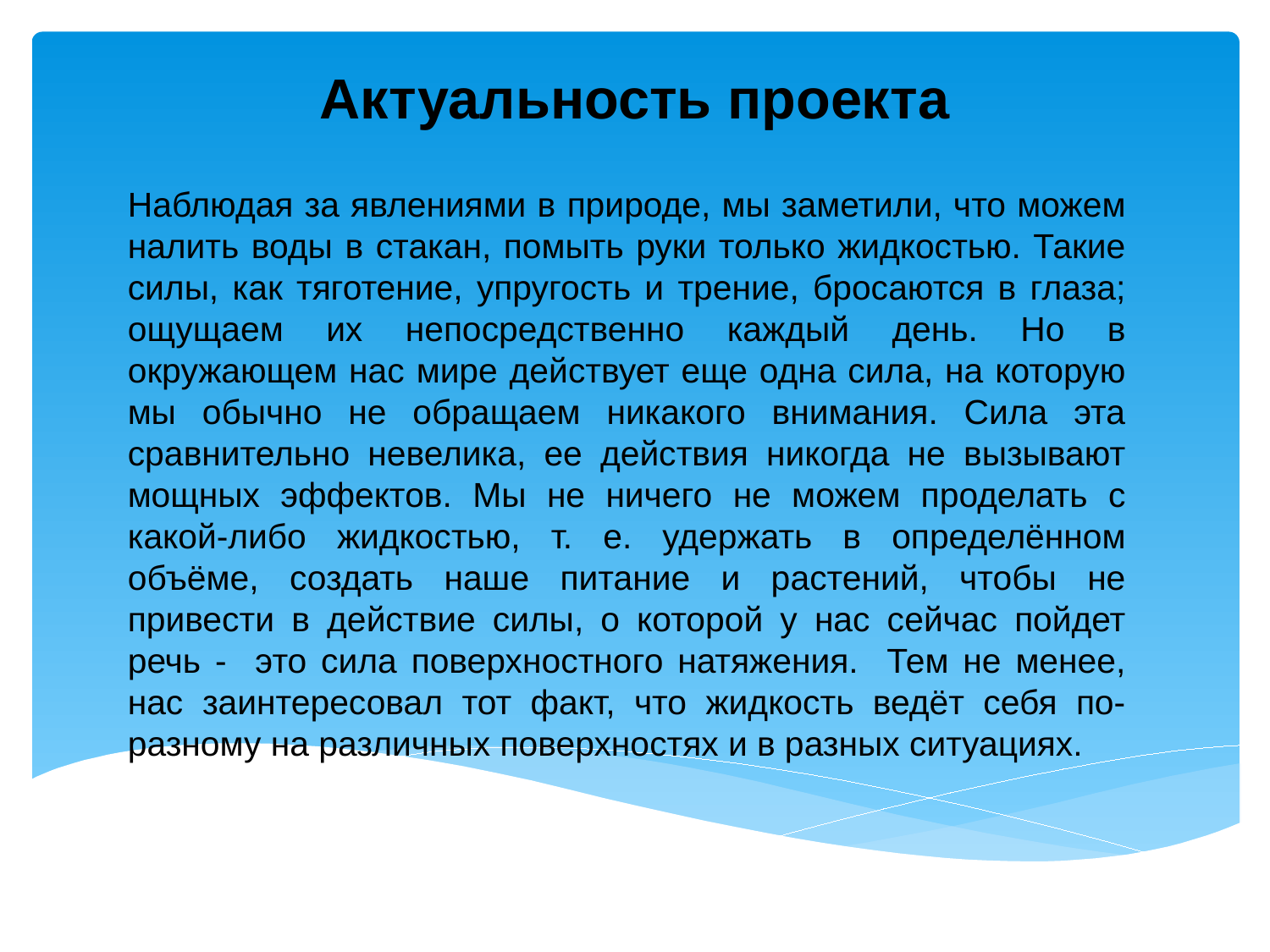

# Актуальность проекта
Наблюдая за явлениями в природе, мы заметили, что можем налить воды в стакан, помыть руки только жидкостью. Такие силы, как тяготение, упругость и трение, бросаются в глаза; ощущаем их непосредственно каждый день. Но в окружающем нас мире действует еще одна сила, на которую мы обычно не обращаем никакого внимания. Сила эта сравнительно невелика, ее действия никогда не вызывают мощных эффектов. Мы не ничего не можем проделать с какой-либо жидкостью, т. е. удержать в определённом объёме, создать наше питание и растений, чтобы не привести в действие силы, о которой у нас сейчас пойдет речь -  это сила поверхностного натяжения.  Тем не менее, нас заинтересовал тот факт, что жидкость ведёт себя по-разному на различных поверхностях и в разных ситуациях.